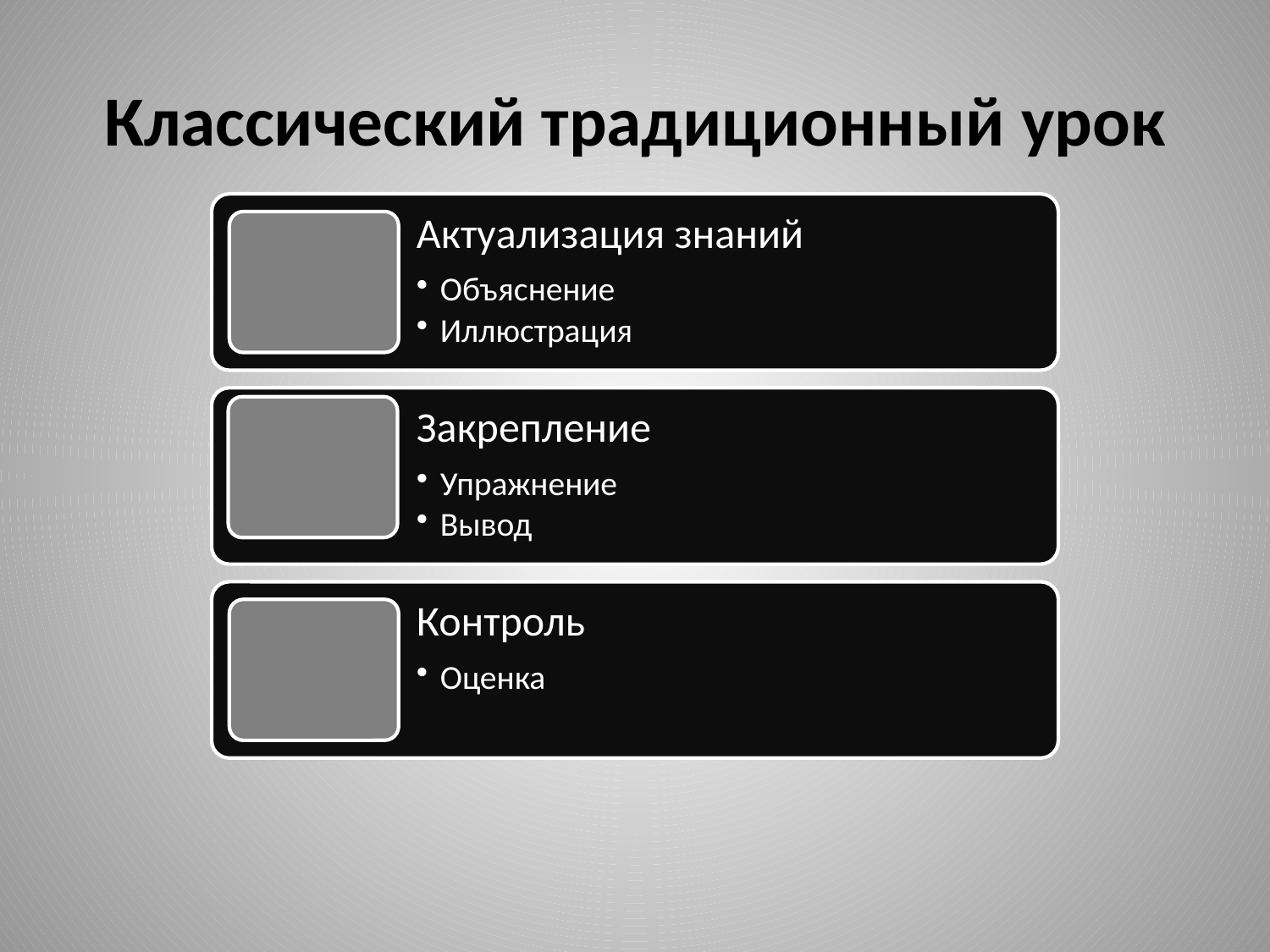

# Классический традиционный урок
Актуализация знаний
Объяснение
Иллюстрация
Закрепление
Упражнение
Вывод
Контроль
Оценка